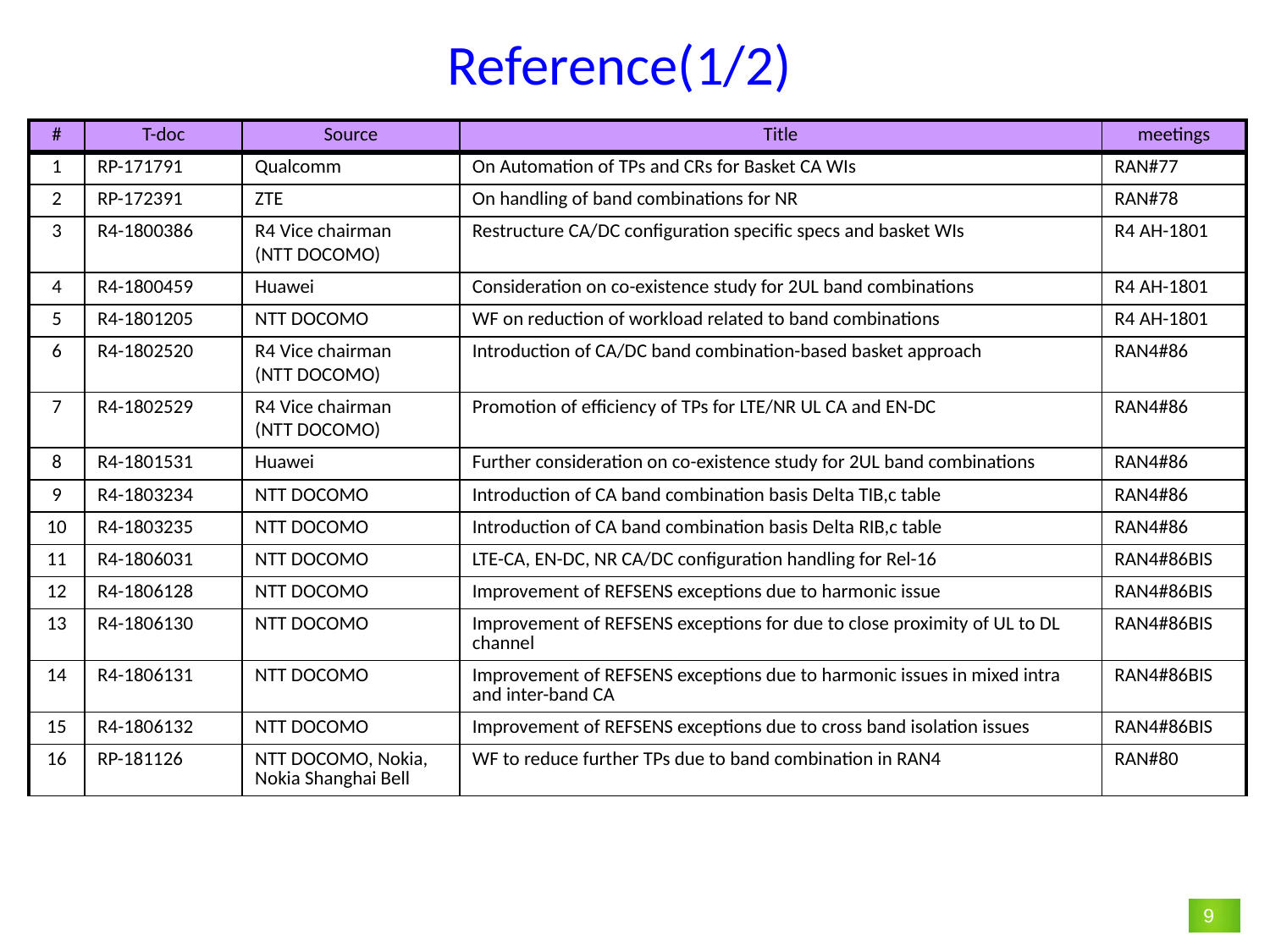

# Reference(1/2)
| # | T-doc | Source | Title | meetings |
| --- | --- | --- | --- | --- |
| 1 | RP-171791 | Qualcomm | On Automation of TPs and CRs for Basket CA WIs | RAN#77 |
| 2 | RP-172391 | ZTE | On handling of band combinations for NR | RAN#78 |
| 3 | R4-1800386 | R4 Vice chairman (NTT DOCOMO) | Restructure CA/DC configuration specific specs and basket WIs | R4 AH-1801 |
| 4 | R4-1800459 | Huawei | Consideration on co-existence study for 2UL band combinations | R4 AH-1801 |
| 5 | R4-1801205 | NTT DOCOMO | WF on reduction of workload related to band combinations | R4 AH-1801 |
| 6 | R4-1802520 | R4 Vice chairman (NTT DOCOMO) | Introduction of CA/DC band combination-based basket approach | RAN4#86 |
| 7 | R4-1802529 | R4 Vice chairman (NTT DOCOMO) | Promotion of efficiency of TPs for LTE/NR UL CA and EN-DC | RAN4#86 |
| 8 | R4-1801531 | Huawei | Further consideration on co-existence study for 2UL band combinations | RAN4#86 |
| 9 | R4-1803234 | NTT DOCOMO | Introduction of CA band combination basis Delta TIB,c table | RAN4#86 |
| 10 | R4-1803235 | NTT DOCOMO | Introduction of CA band combination basis Delta RIB,c table | RAN4#86 |
| 11 | R4-1806031 | NTT DOCOMO | LTE-CA, EN-DC, NR CA/DC configuration handling for Rel-16 | RAN4#86BIS |
| 12 | R4-1806128 | NTT DOCOMO | Improvement of REFSENS exceptions due to harmonic issue | RAN4#86BIS |
| 13 | R4-1806130 | NTT DOCOMO | Improvement of REFSENS exceptions for due to close proximity of UL to DL channel | RAN4#86BIS |
| 14 | R4-1806131 | NTT DOCOMO | Improvement of REFSENS exceptions due to harmonic issues in mixed intra and inter-band CA | RAN4#86BIS |
| 15 | R4-1806132 | NTT DOCOMO | Improvement of REFSENS exceptions due to cross band isolation issues | RAN4#86BIS |
| 16 | RP-181126 | NTT DOCOMO, Nokia, Nokia Shanghai Bell | WF to reduce further TPs due to band combination in RAN4 | RAN#80 |